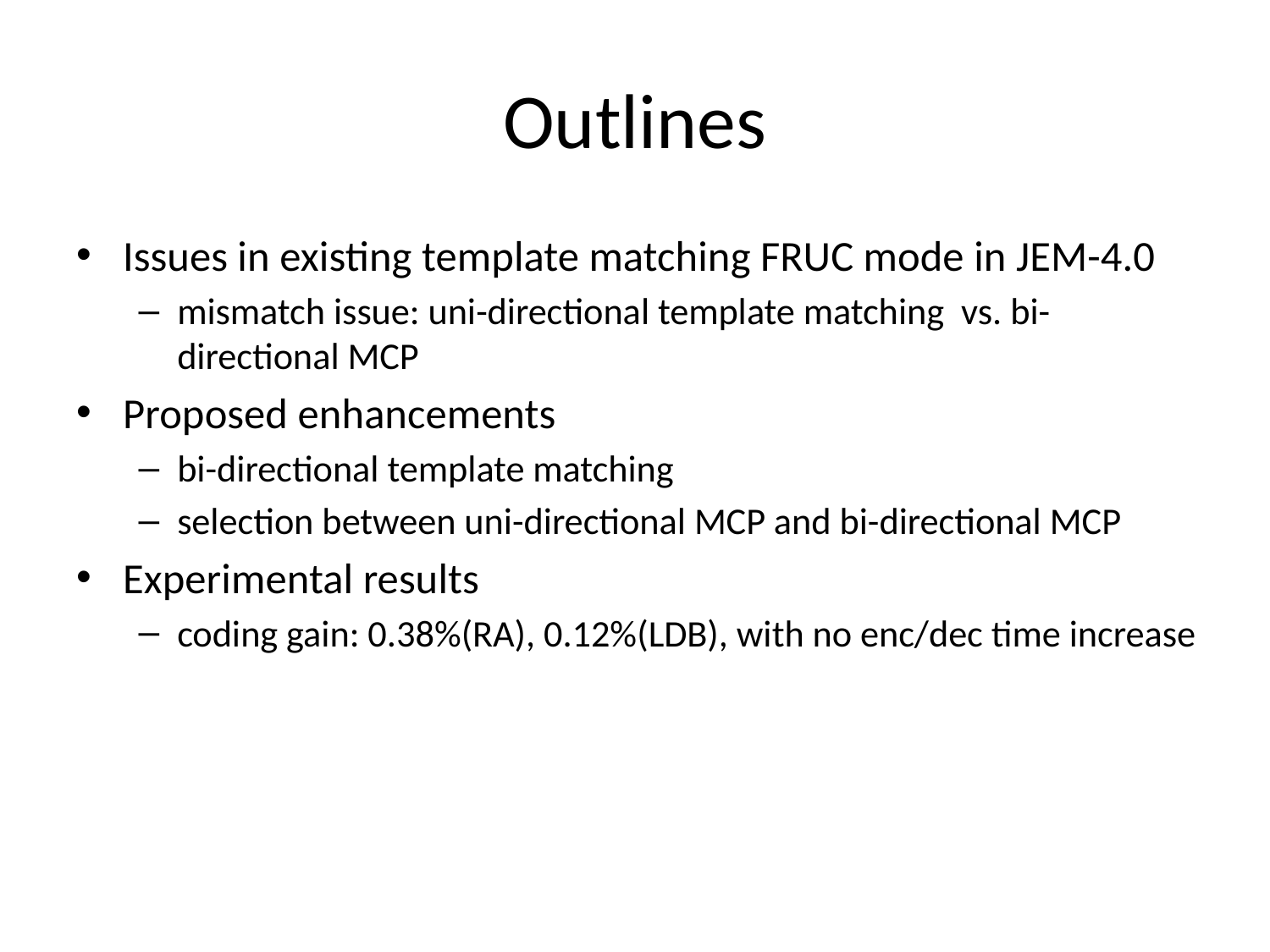

# Outlines
Issues in existing template matching FRUC mode in JEM-4.0
mismatch issue: uni-directional template matching  vs. bi-directional MCP
Proposed enhancements
bi-directional template matching
selection between uni-directional MCP and bi-directional MCP
Experimental results
coding gain: 0.38%(RA), 0.12%(LDB), with no enc/dec time increase